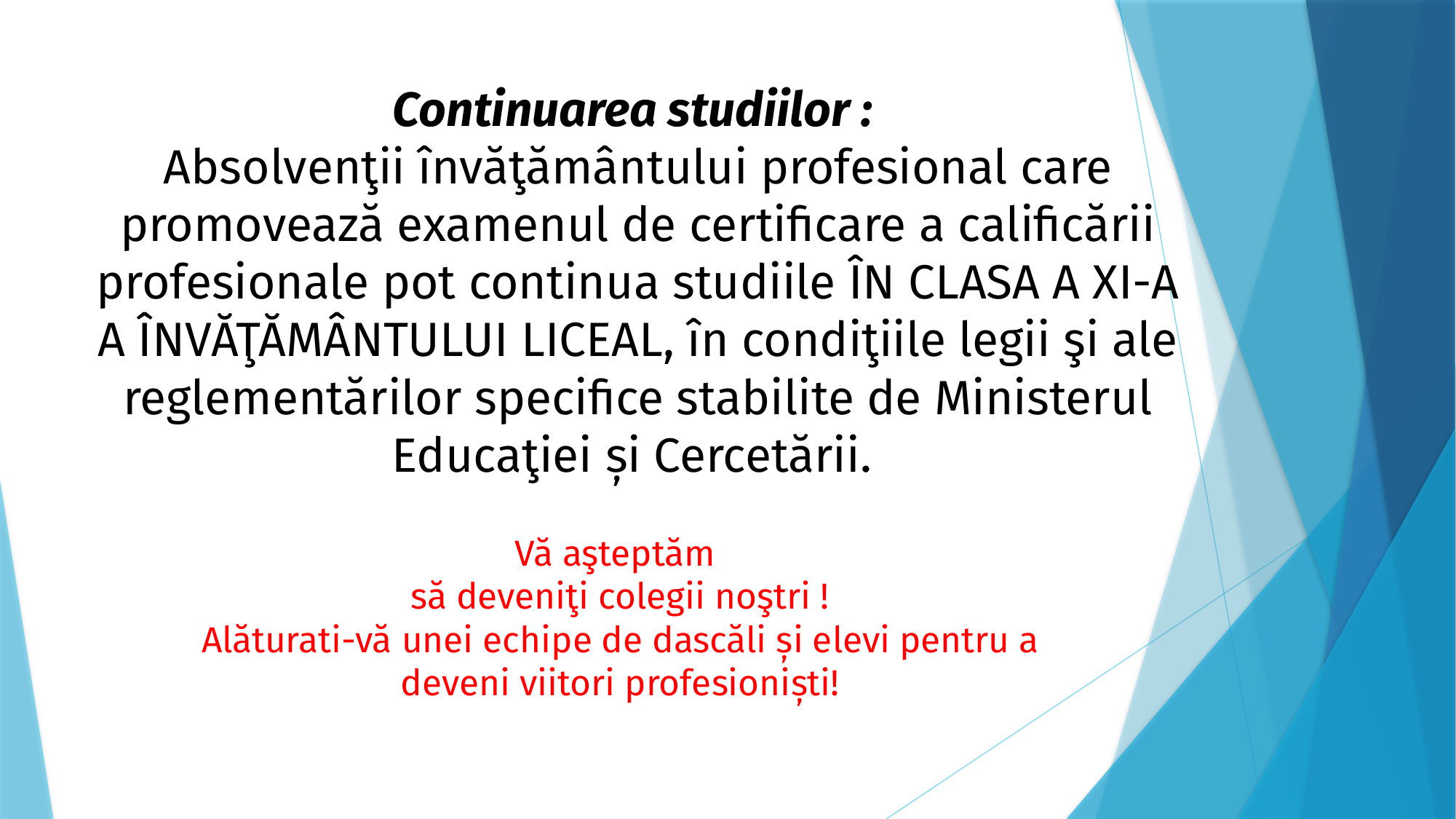

# Continuarea studiilor : Absolvenţii învăţământului profesional care promovează examenul de certificare a calificării profesionale pot continua studiile ÎN CLASA A XI-A A ÎNVĂŢĂMÂNTULUI LICEAL, în condiţiile legii şi ale reglementărilor specifice stabilite de Ministerul Educaţiei și Cercetării.
Vă aşteptăm
să deveniţi colegii noştri !
Alăturati-vă unei echipe de dascăli și elevi pentru a deveni viitori profesioniști!